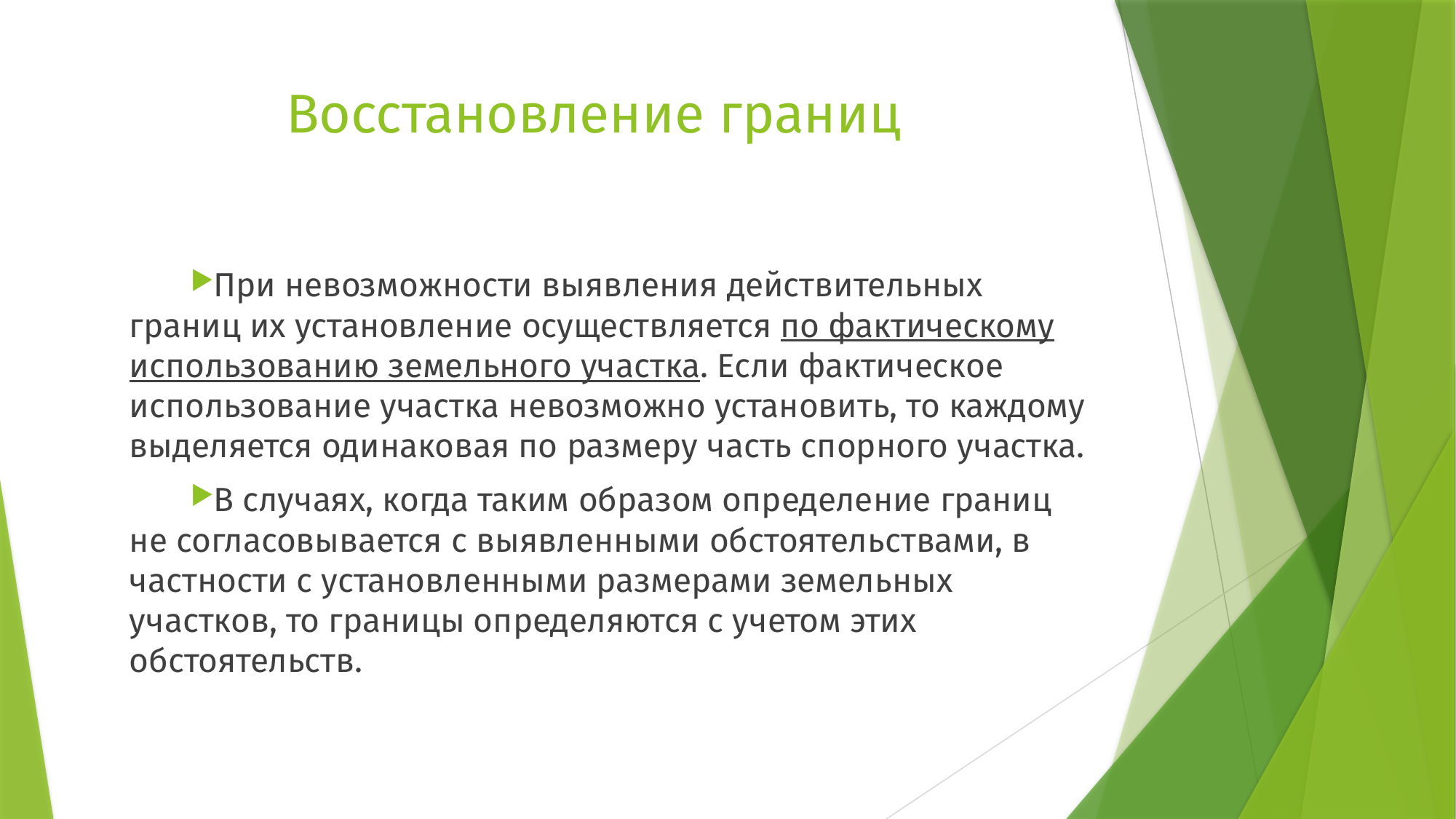

# Восстановление границ
При невозможности выявления действительных границ их установление осуществляется по фактическому использованию земельного участка. Если фактическое использование участка невозможно установить, то каждому выделяется одинаковая по размеру часть спорного участка.
В случаях, когда таким образом определение границ не согласовывается с выявленными обстоятельствами, в частности с установленными размерами земельных участков, то границы определяются с учетом этих обстоятельств.